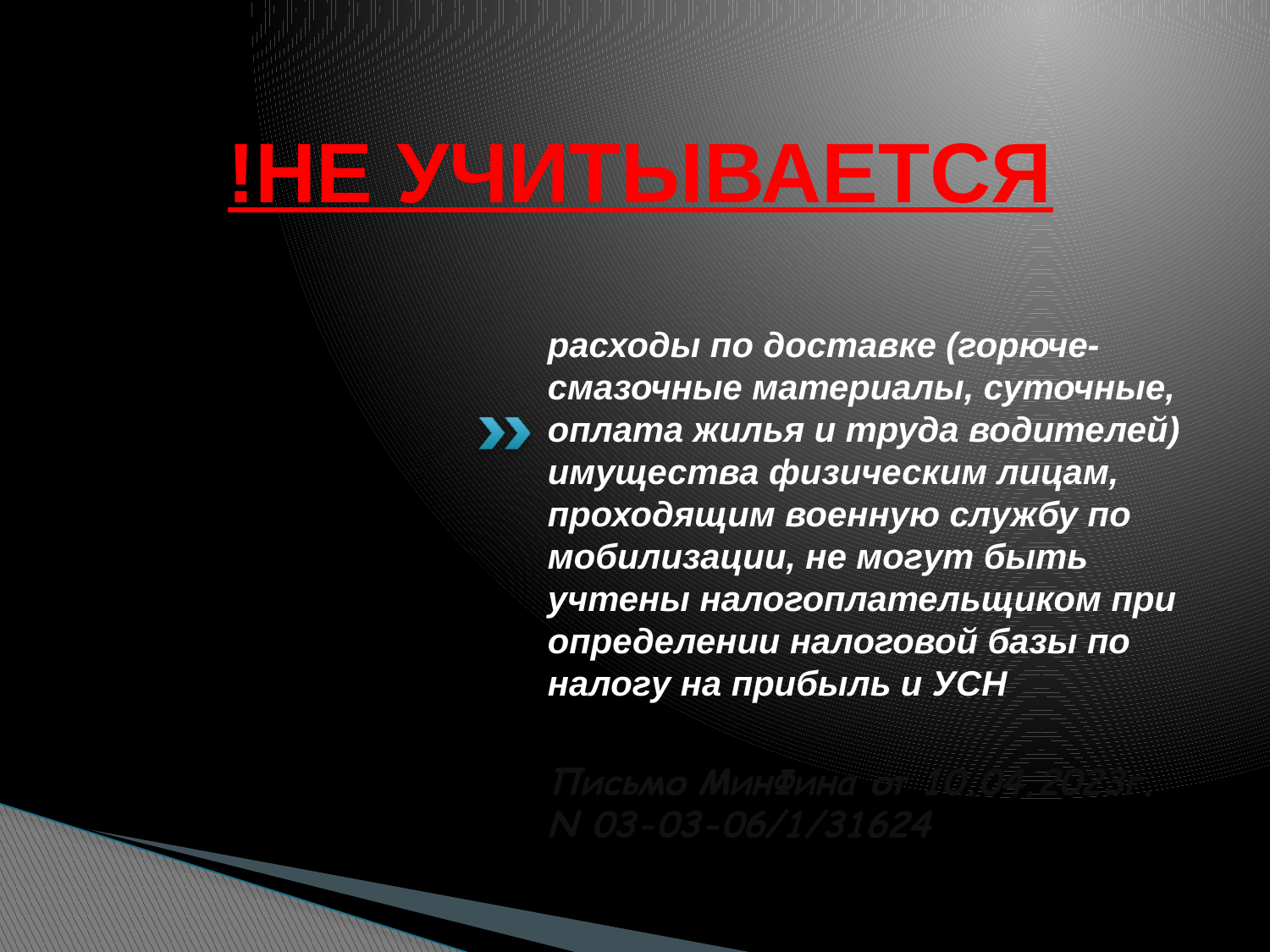

# !НЕ УЧИТЫВАЕТСЯ
расходы по доставке (горюче-смазочные материалы, суточные, оплата жилья и труда водителей) имущества физическим лицам, проходящим военную службу по мобилизации, не могут быть учтены налогоплательщиком при определении налоговой базы по налогу на прибыль и УСН

Письмо МинФина от 10.04.2023г. N 03-03-06/1/31624